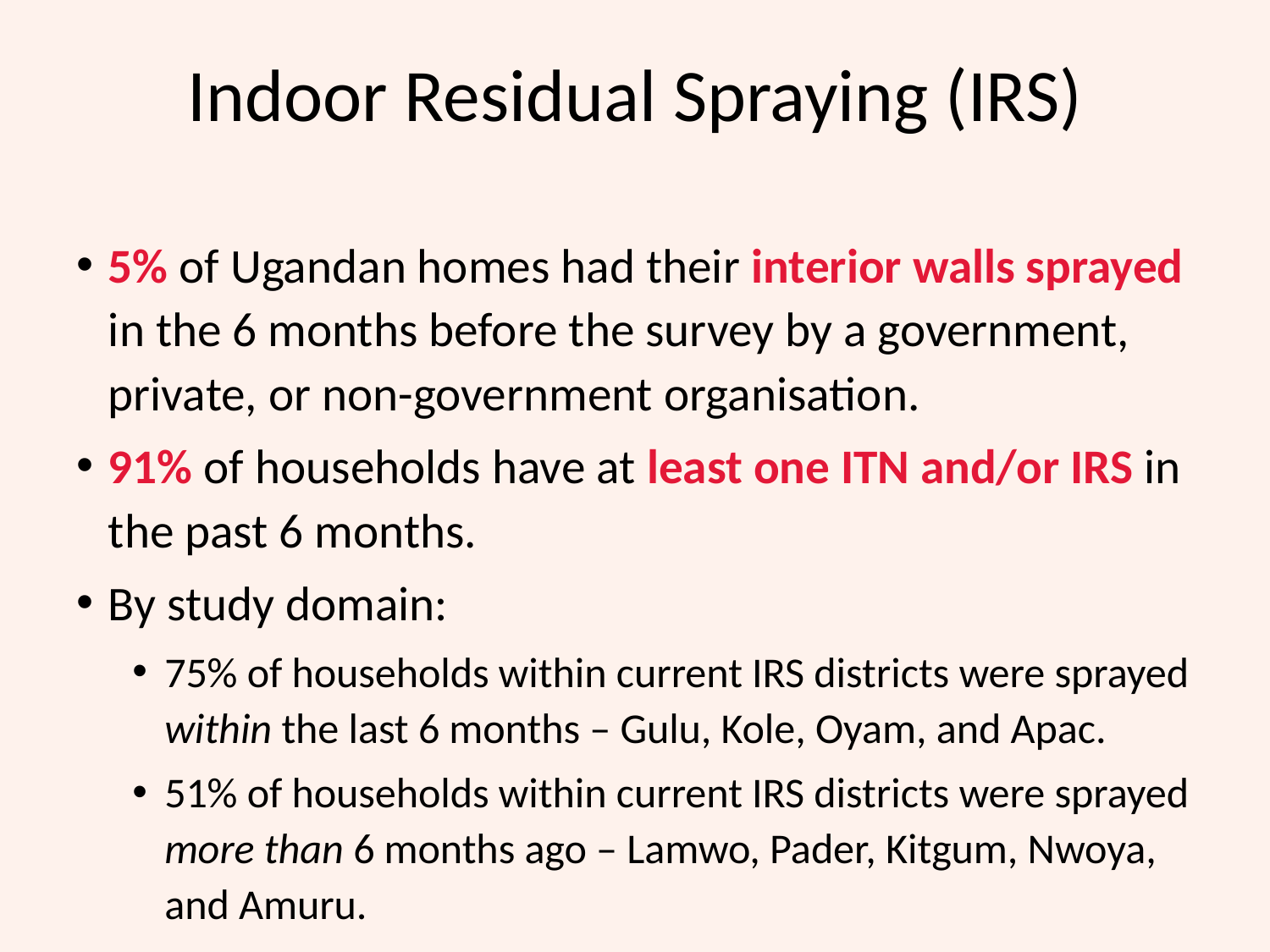

Indoor Residual Spraying (IRS)
5% of Ugandan homes had their interior walls sprayed in the 6 months before the survey by a government, private, or non-government organisation.
91% of households have at least one ITN and/or IRS in the past 6 months.
By study domain:
75% of households within current IRS districts were sprayed within the last 6 months – Gulu, Kole, Oyam, and Apac.
51% of households within current IRS districts were sprayed more than 6 months ago – Lamwo, Pader, Kitgum, Nwoya, and Amuru.